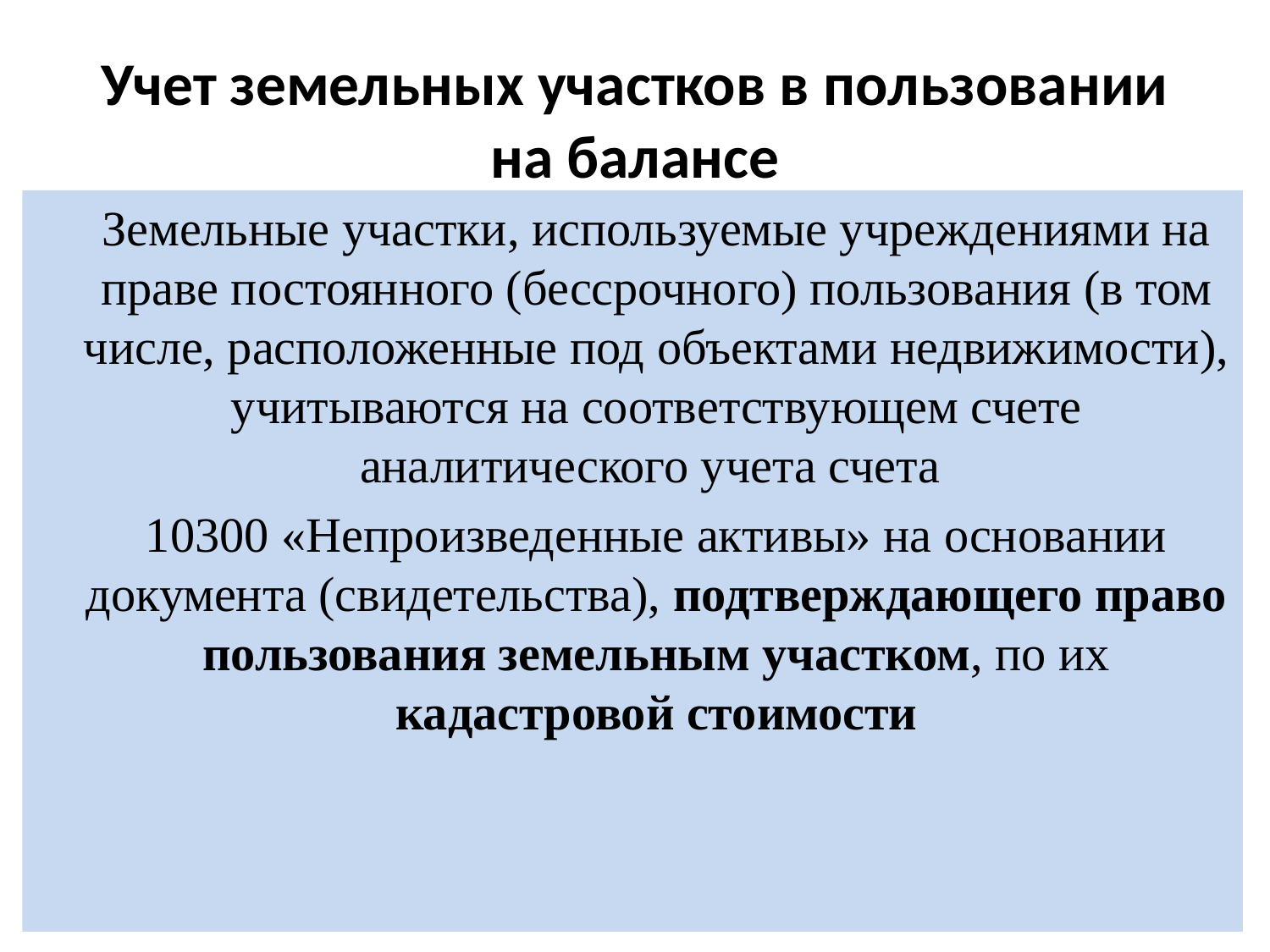

# Учет земельных участков в пользовании на балансе
Земельные участки, используемые учреждениями на праве постоянного (бессрочного) пользования (в том числе, расположенные под объектами недвижимости), учитываются на соответствующем счете аналитического учета счета
10300 «Непроизведенные активы» на основании документа (свидетельства), подтверждающего право пользования земельным участком, по их кадастровой стоимости